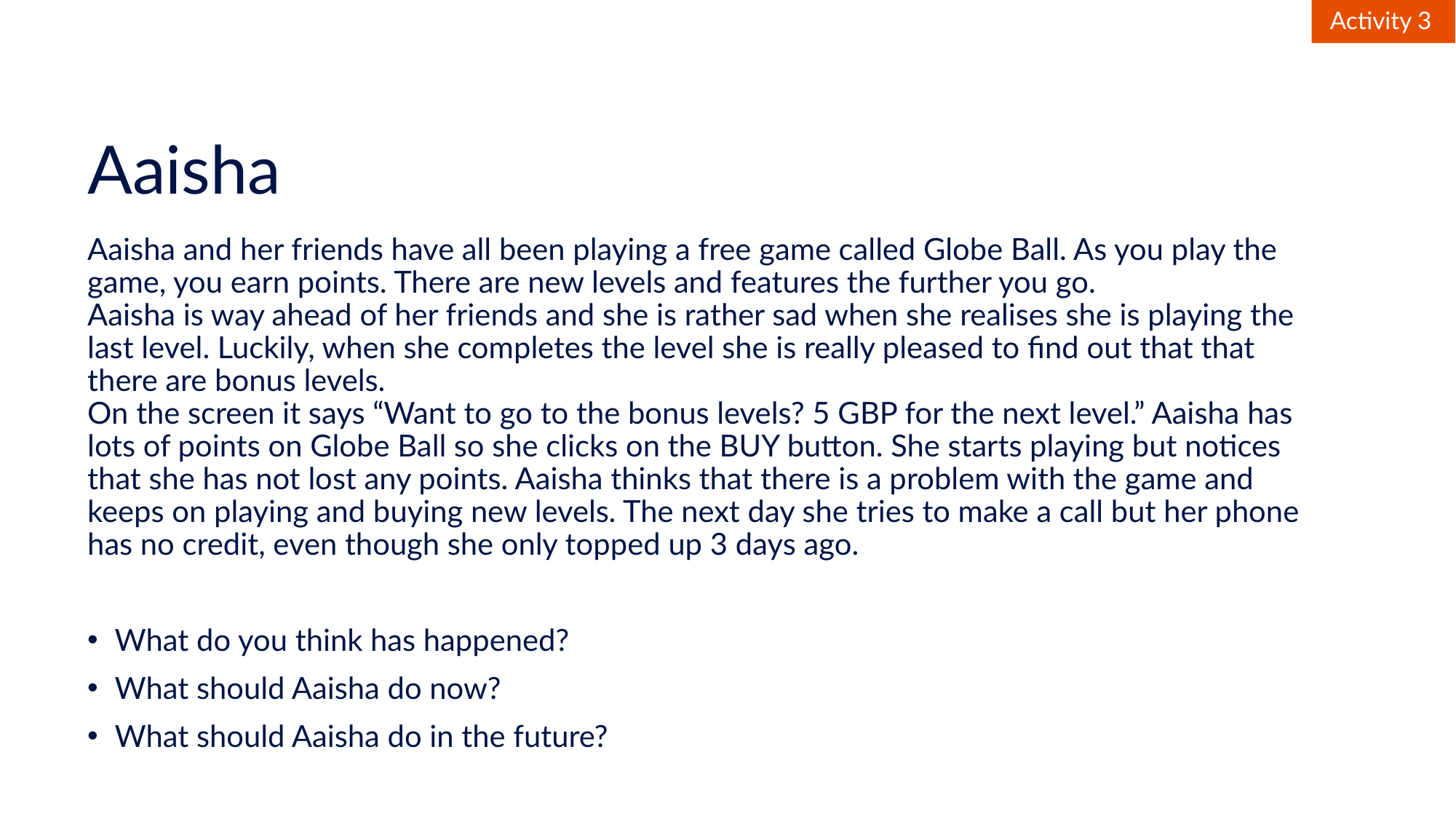

Activity 3
# Aaisha
Aaisha and her friends have all been playing a free game called Globe Ball. As you play the game, you earn points. There are new levels and features the further you go.
Aaisha is way ahead of her friends and she is rather sad when she realises she is playing the last level. Luckily, when she completes the level she is really pleased to find out that that there are bonus levels.
On the screen it says “Want to go to the bonus levels? 5 GBP for the next level.” Aaisha has lots of points on Globe Ball so she clicks on the BUY button. She starts playing but notices that she has not lost any points. Aaisha thinks that there is a problem with the game and keeps on playing and buying new levels. The next day she tries to make a call but her phone has no credit, even though she only topped up 3 days ago.

What do you think has happened?
What should Aaisha do now?
What should Aaisha do in the future?